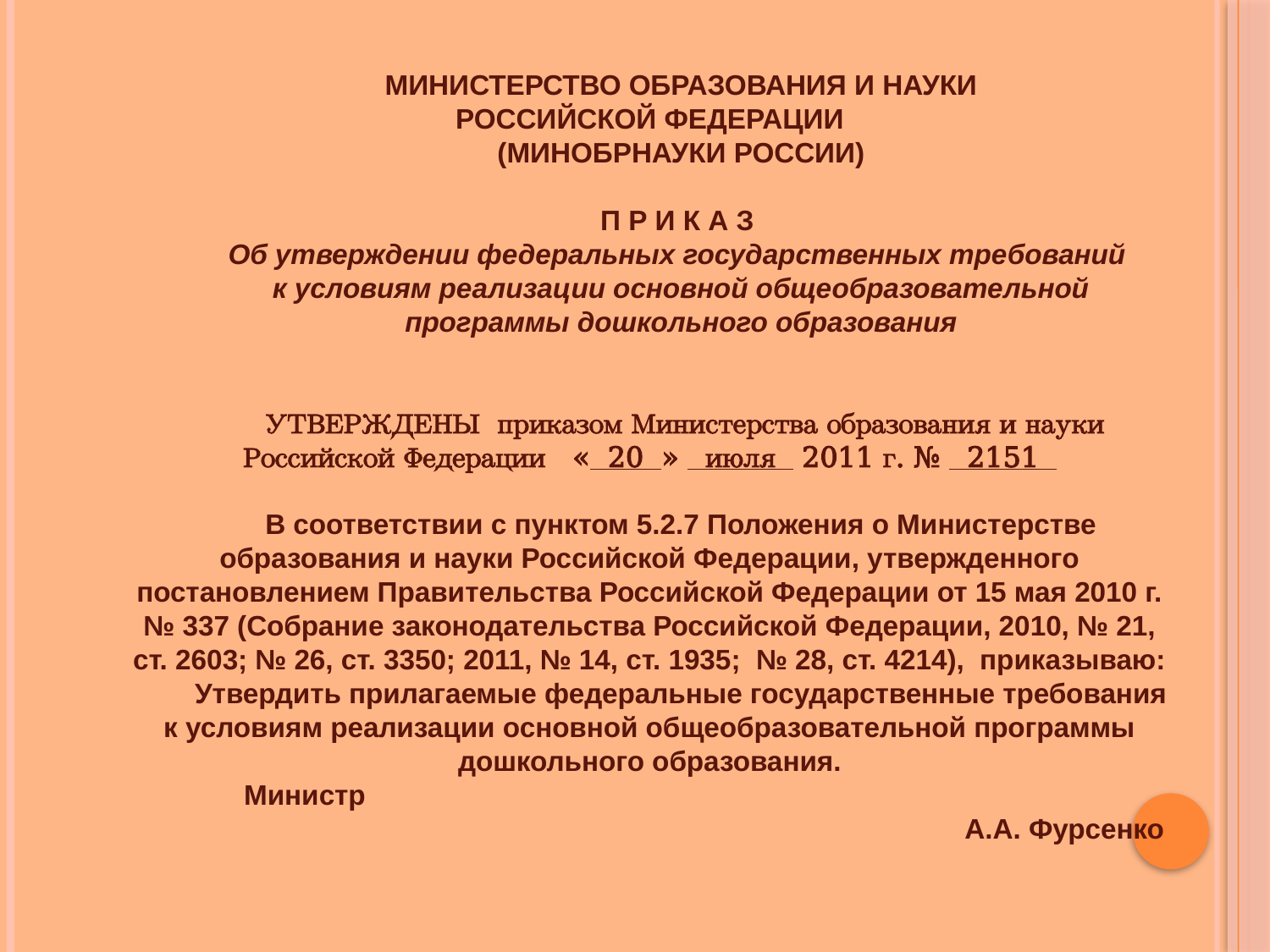

|  |  |  |  |
| --- | --- | --- | --- |
|  |  |  |  |
МИНИСТЕРСТВО ОБРАЗОВАНИЯ И НАУКИ
РОССИЙСКОЙ ФЕДЕРАЦИИ
(МИНОБРНАУКИ РОССИИ)

П Р И К А З
Об утверждении федеральных государственных требований
к условиям реализации основной общеобразовательной
программы дошкольного образования

 УТВЕРЖДЕНЫ  приказом Министерства образования и науки Российской Федерации   «  20  »   июля   2011 г. №   2151

В соответствии с пунктом 5.2.7 Положения о Министерстве образования и науки Российской Федерации, утвержденного постановлением Правительства Российской Федерации от 15 мая 2010 г. № 337 (Собрание законодательства Российской Федерации, 2010, № 21, ст. 2603; № 26, ст. 3350; 2011, № 14, ст. 1935;  № 28, ст. 4214),  приказываю:
Утвердить прилагаемые федеральные государственные требования к условиям реализации основной общеобразовательной программы дошкольного образования.
Министр                                                                                                        А.А. Фурсенко